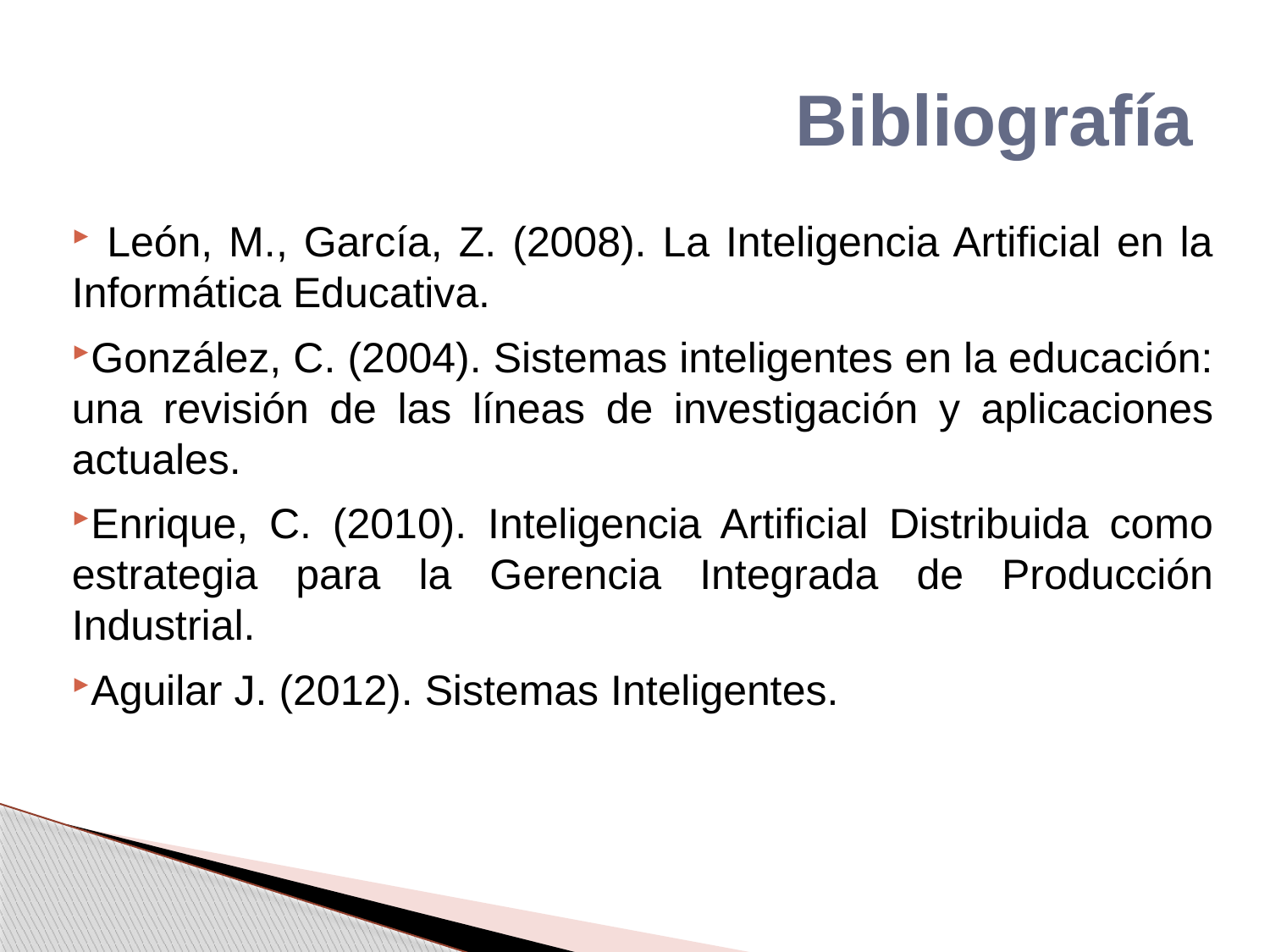

# Bibliografía
 León, M., García, Z. (2008). La Inteligencia Artificial en la Informática Educativa.
González, C. (2004). Sistemas inteligentes en la educación: una revisión de las líneas de investigación y aplicaciones actuales.
Enrique, C. (2010). Inteligencia Artificial Distribuida como estrategia para la Gerencia Integrada de Producción Industrial.
Aguilar J. (2012). Sistemas Inteligentes.